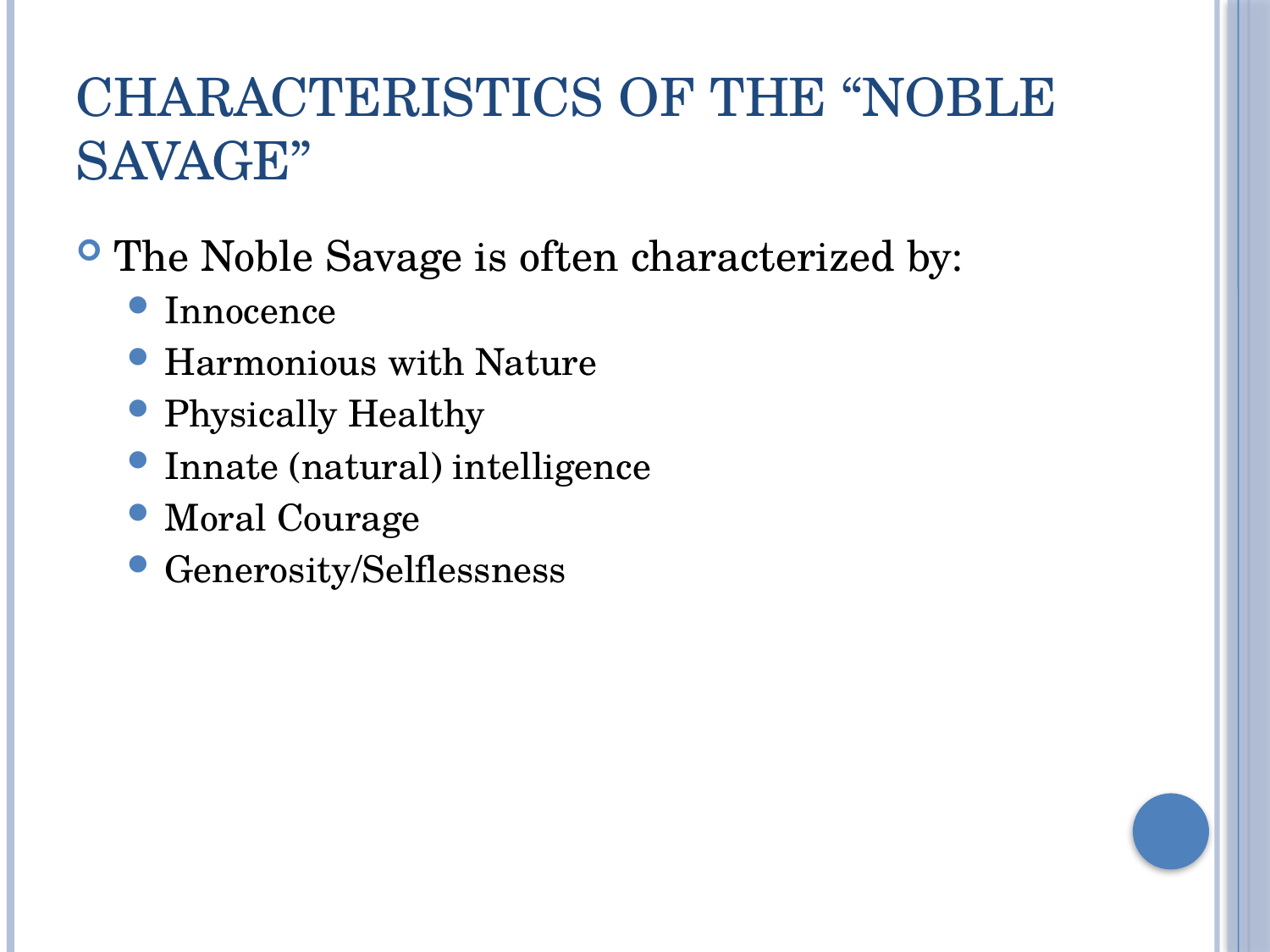

# Characteristics of the “Noble Savage”
The Noble Savage is often characterized by:
Innocence
Harmonious with Nature
Physically Healthy
Innate (natural) intelligence
Moral Courage
Generosity/Selflessness